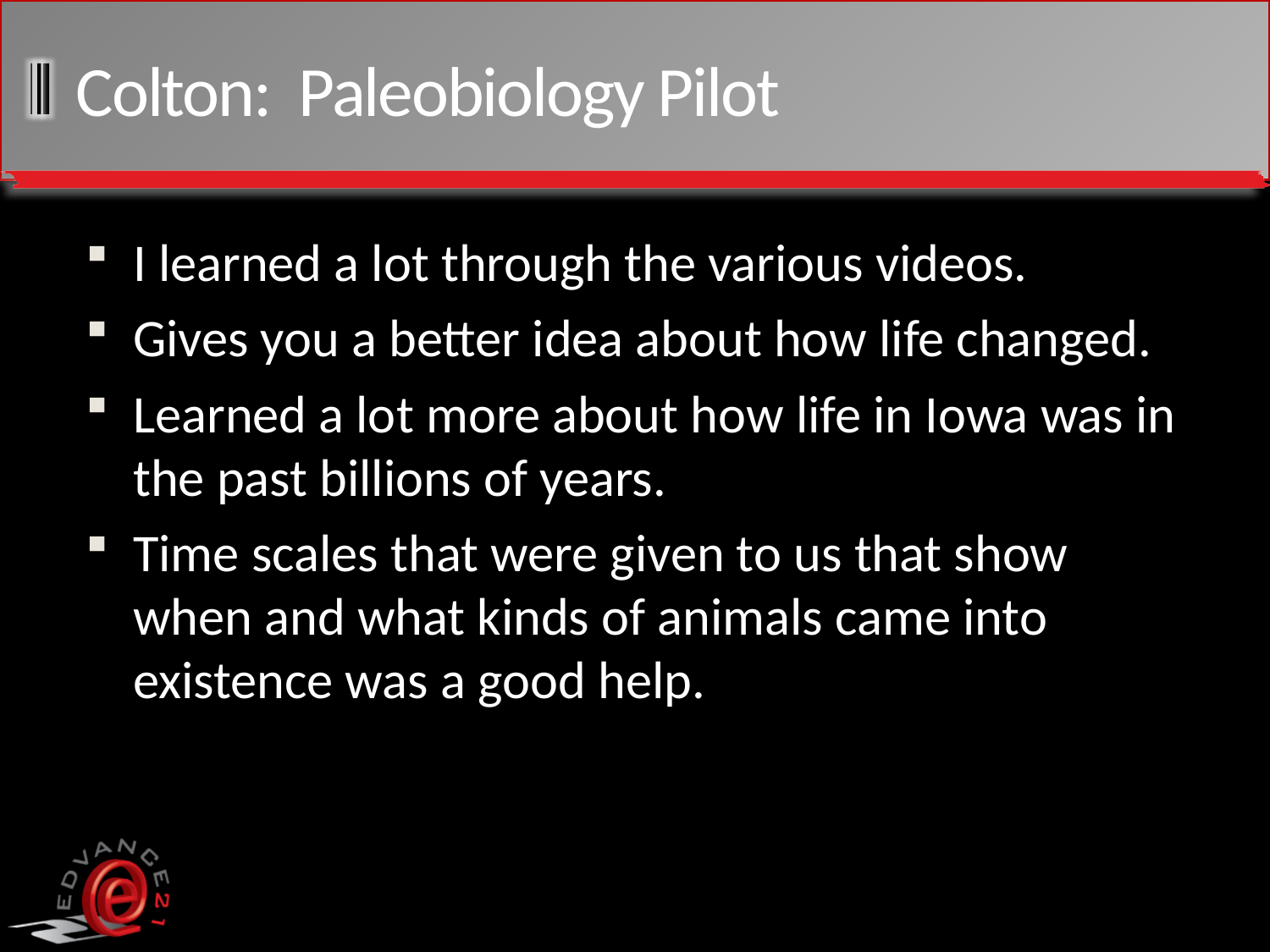

# Colton:  Paleobiology Pilot
I learned a lot through the various videos.
Gives you a better idea about how life changed.
Learned a lot more about how life in Iowa was in the past billions of years.
Time scales that were given to us that show when and what kinds of animals came into existence was a good help.